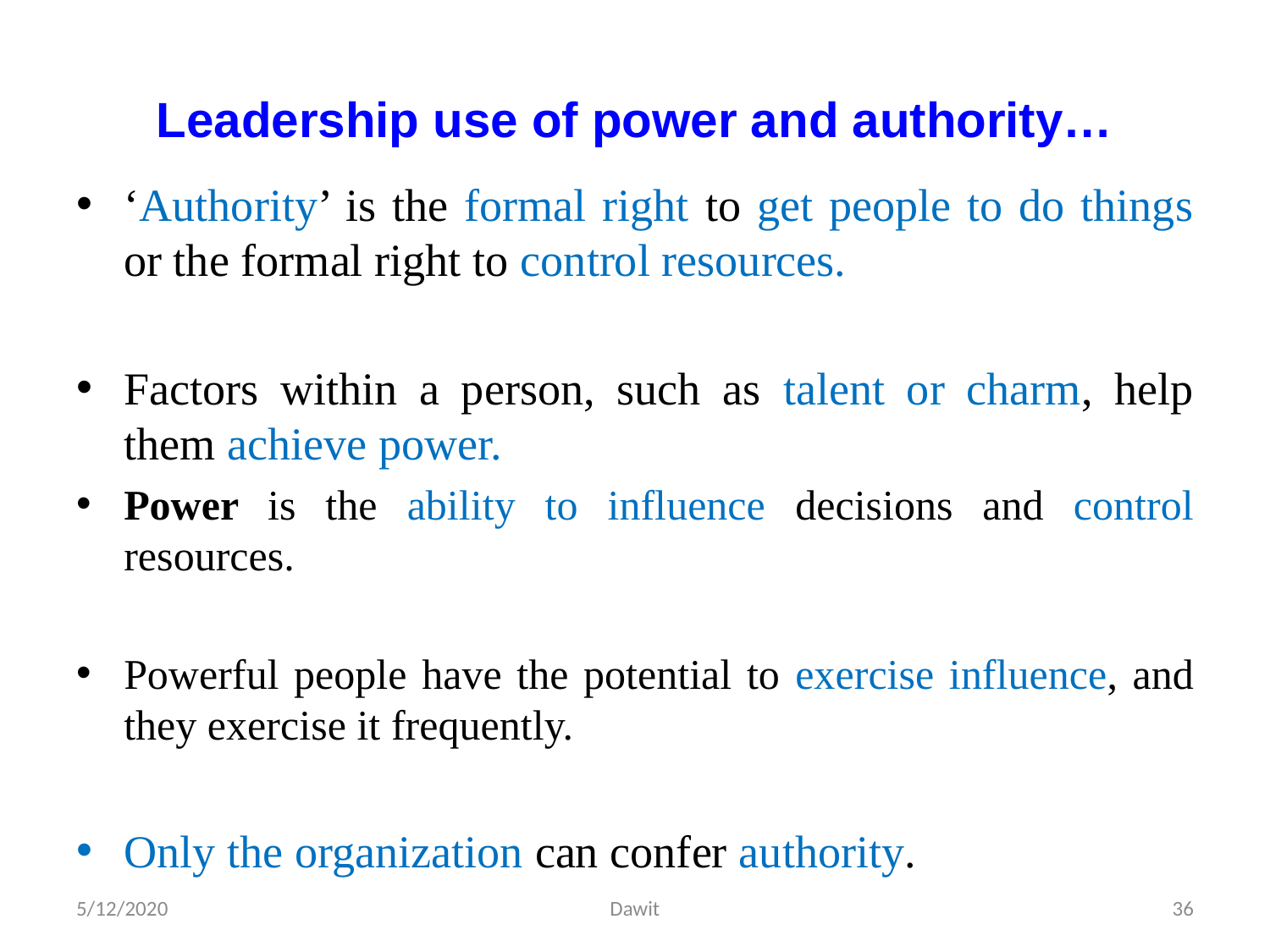

# Leadership use of power and authority…
‘Authority’ is the formal right to get people to do things or the formal right to control resources.

Factors within a person, such as talent or charm, help them achieve power.
Power is the ability to influence decisions and control resources.

Powerful people have the potential to exercise influence, and they exercise it frequently.

Only the organization can confer authority.

5/12/2020
Dawit
36